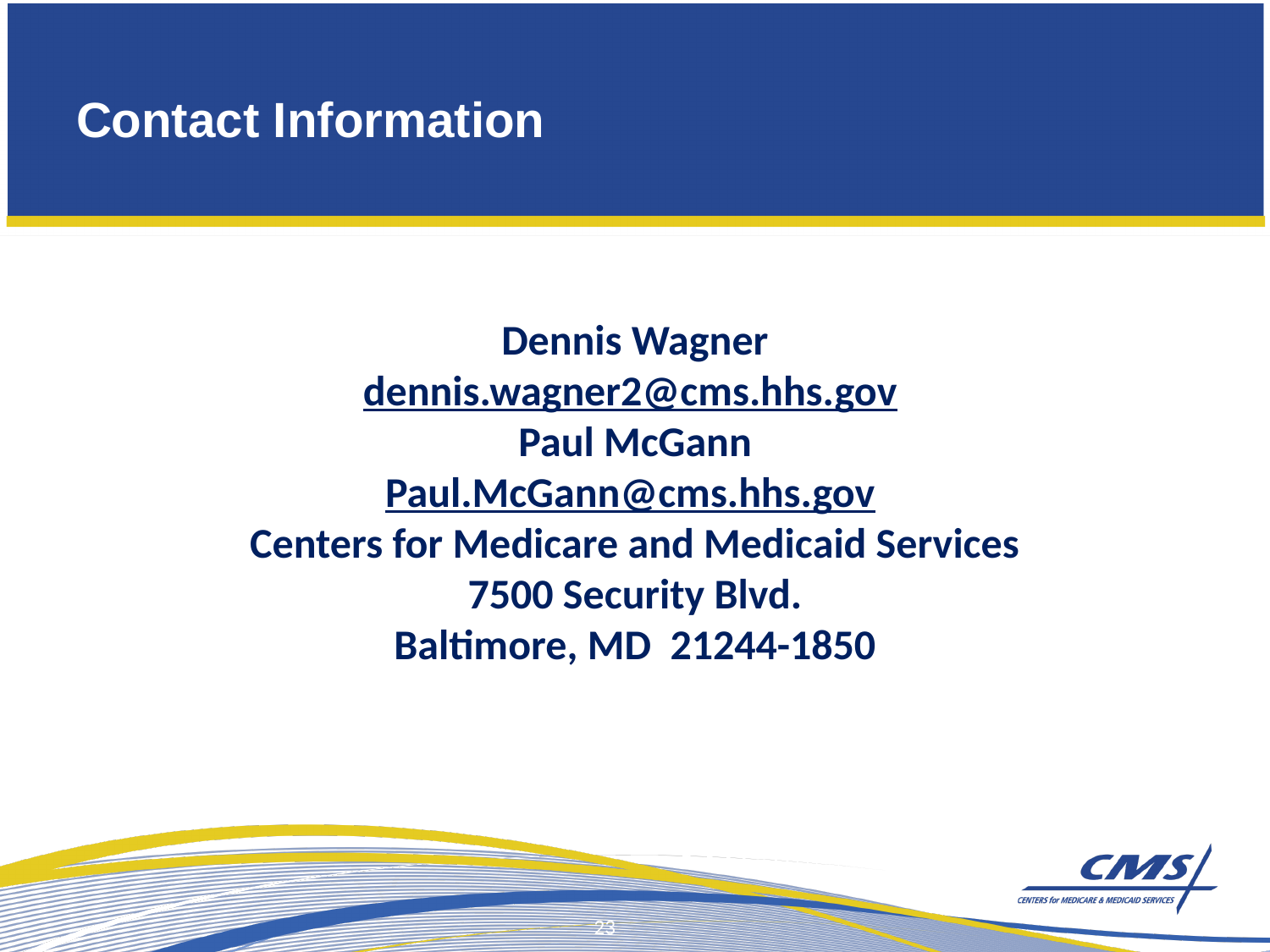

# Contact Information

Dennis Wagner
dennis.wagner2@cms.hhs.gov
Paul McGann
Paul.McGann@cms.hhs.gov
Centers for Medicare and Medicaid Services
7500 Security Blvd.
Baltimore, MD  21244-1850

23